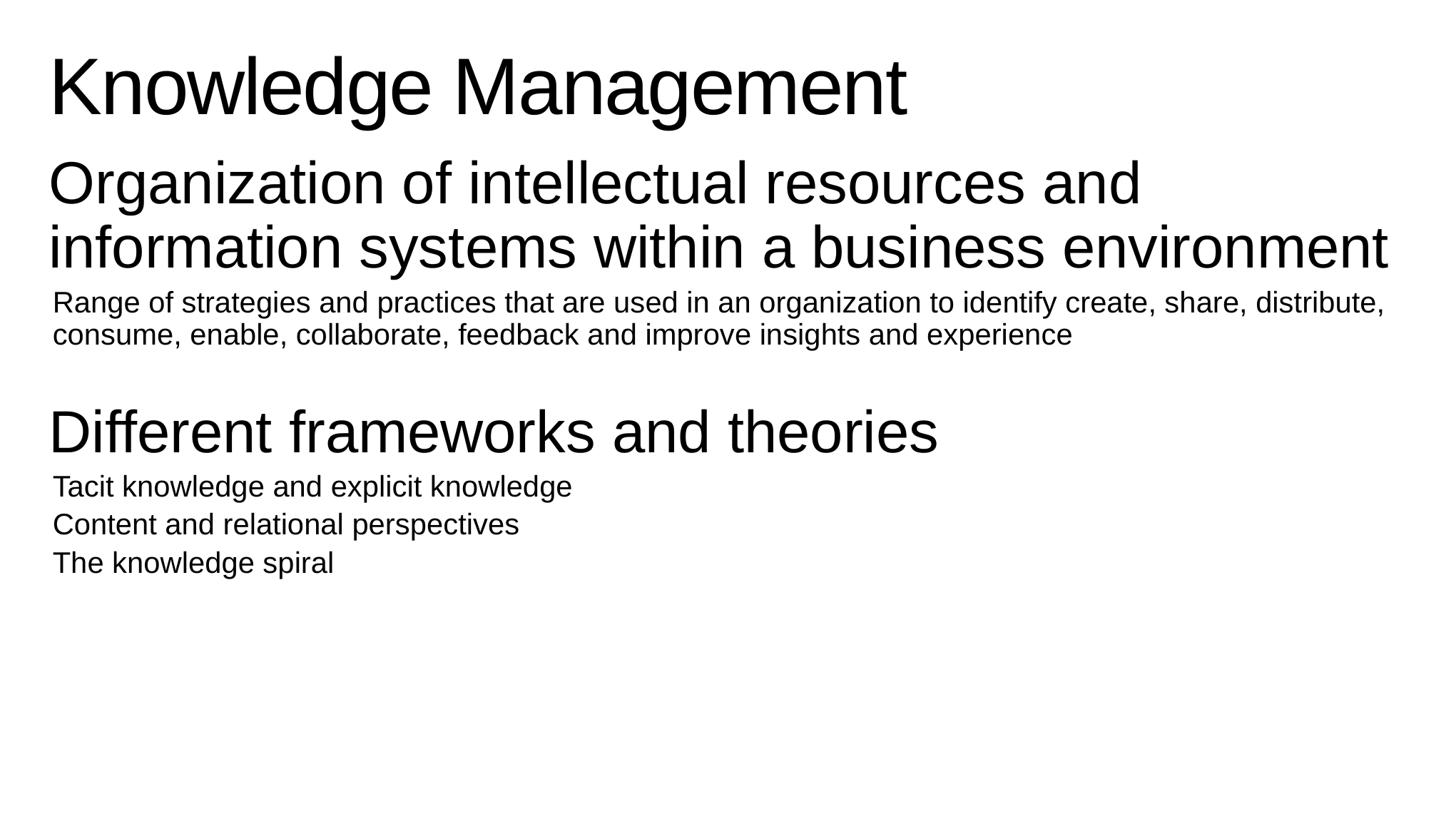

# Knowledge Management
Organization of intellectual resources and information systems within a business environment
Range of strategies and practices that are used in an organization to identify create, share, distribute, consume, enable, collaborate, feedback and improve insights and experience

Different frameworks and theories
Tacit knowledge and explicit knowledge
Content and relational perspectives
The knowledge spiral